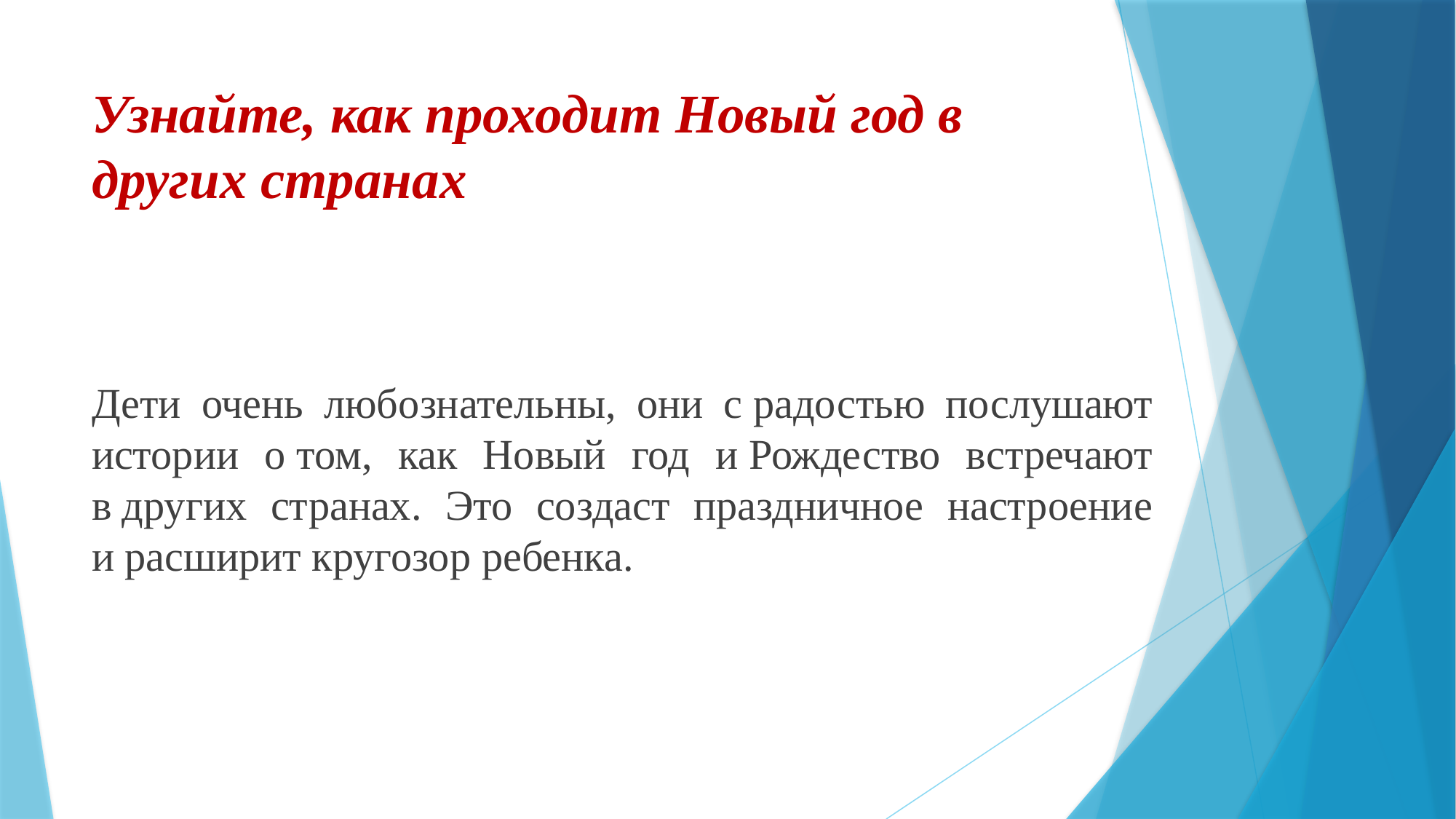

# Узнайте, как проходит Новый год в других странах
Дети очень любознательны, они с радостью послушают истории о том, как Новый год и Рождество встречают в других странах. Это создаст праздничное настроение и расширит кругозор ребенка.